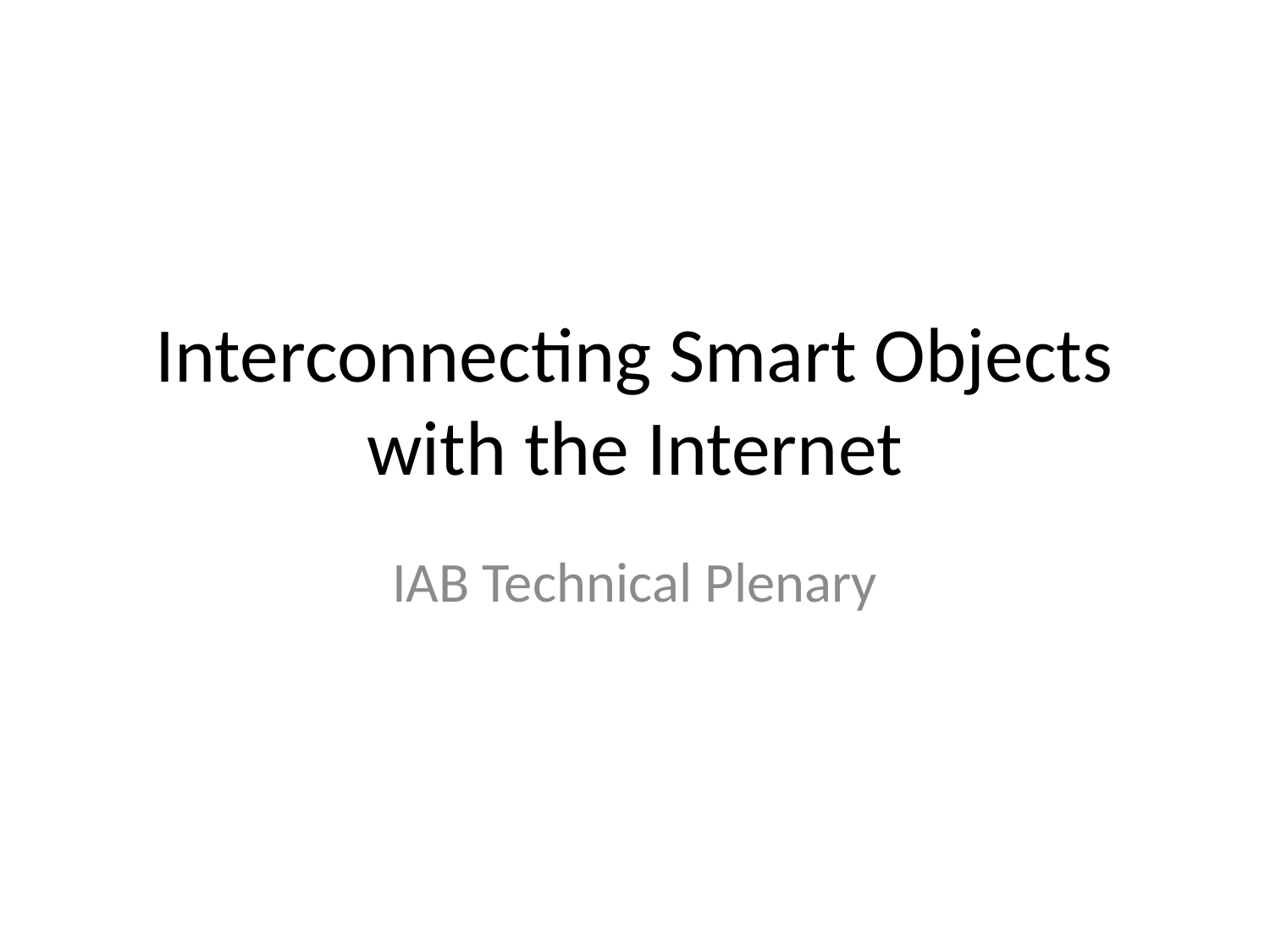

# Interconnecting Smart Objects with the Internet
IAB Technical Plenary